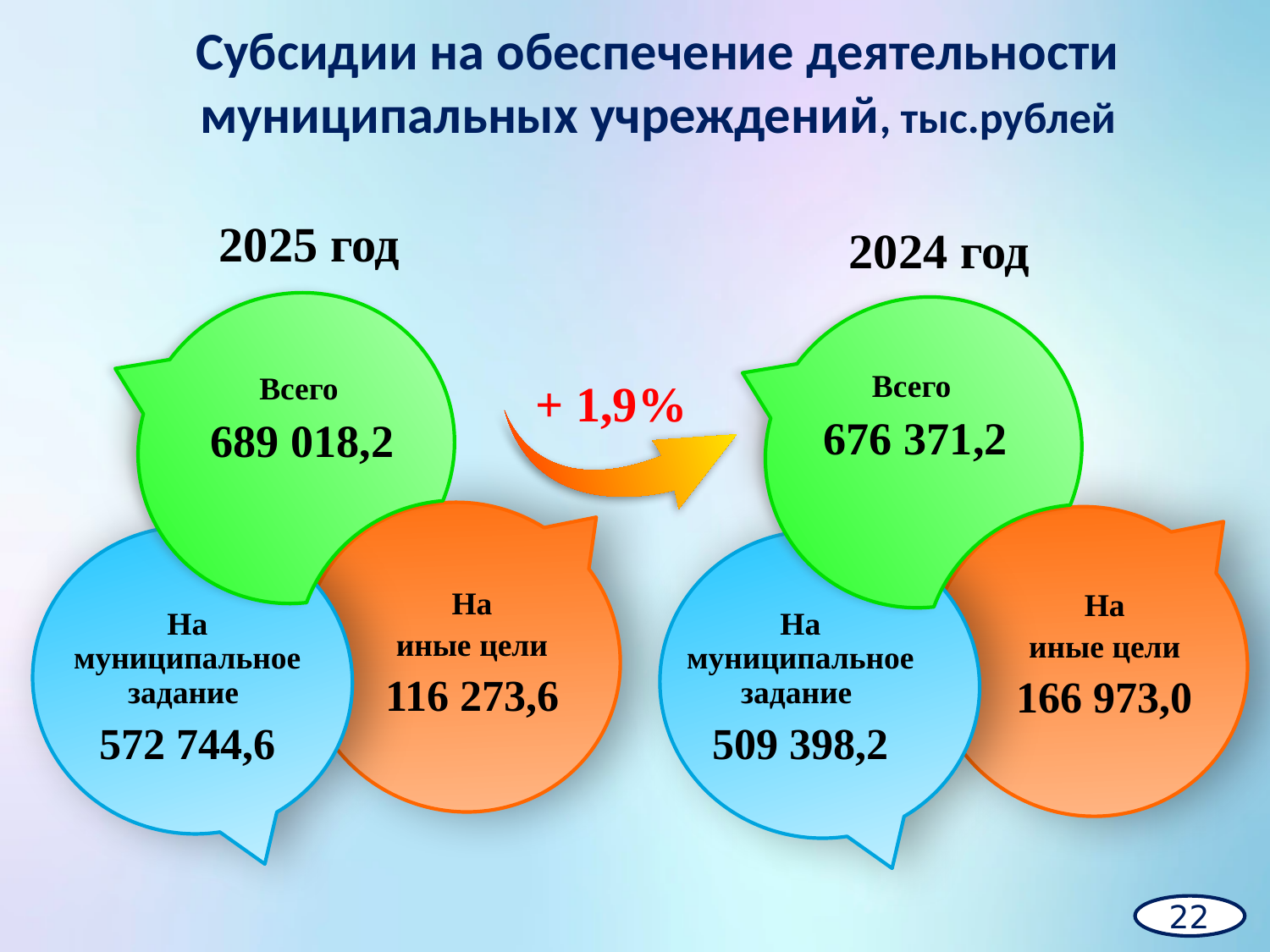

Субсидии на обеспечение деятельности муниципальных учреждений, тыс.рублей
2025 год
2024 год

Всего
676 371,2
Всего
689 018,2
+ 1,9%

На
 иные цели
116 273,6
На
 иные цели
166 973,0
На муниципальное задание
572 744,6
На муниципальное задание
509 398,2

22